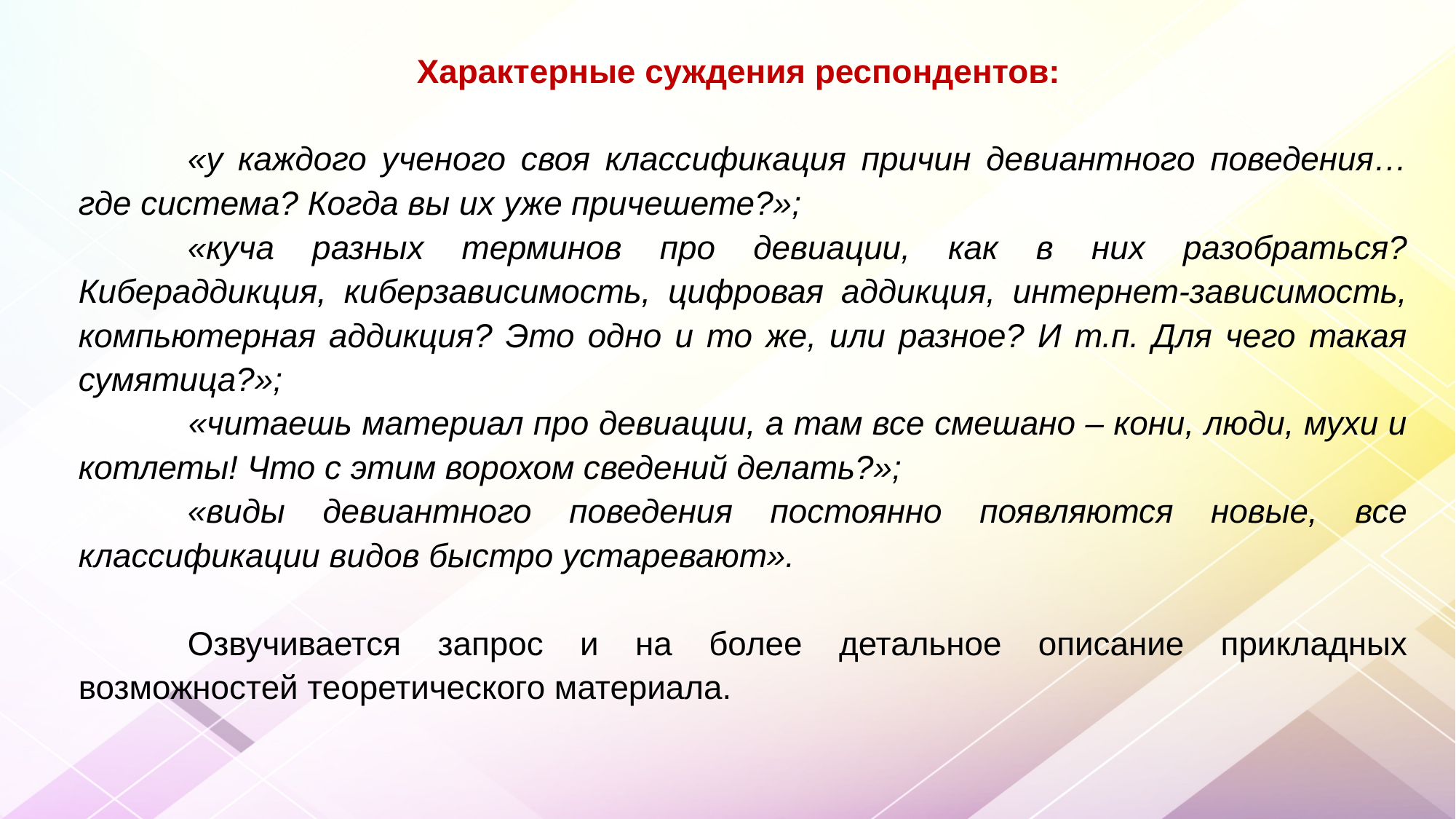

Характерные суждения респондентов:

	«у каждого ученого своя классификация причин девиантного поведения…где система? Когда вы их уже причешете?»;
	«куча разных терминов про девиации, как в них разобраться? Кибераддикция, киберзависимость, цифровая аддикция, интернет-зависимость, компьютерная аддикция? Это одно и то же, или разное? И т.п. Для чего такая сумятица?»;
 	«читаешь материал про девиации, а там все смешано – кони, люди, мухи и котлеты! Что с этим ворохом сведений делать?»;
	«виды девиантного поведения постоянно появляются новые, все классификации видов быстро устаревают».

	Озвучивается запрос и на более детальное описание прикладных возможностей теоретического материала.